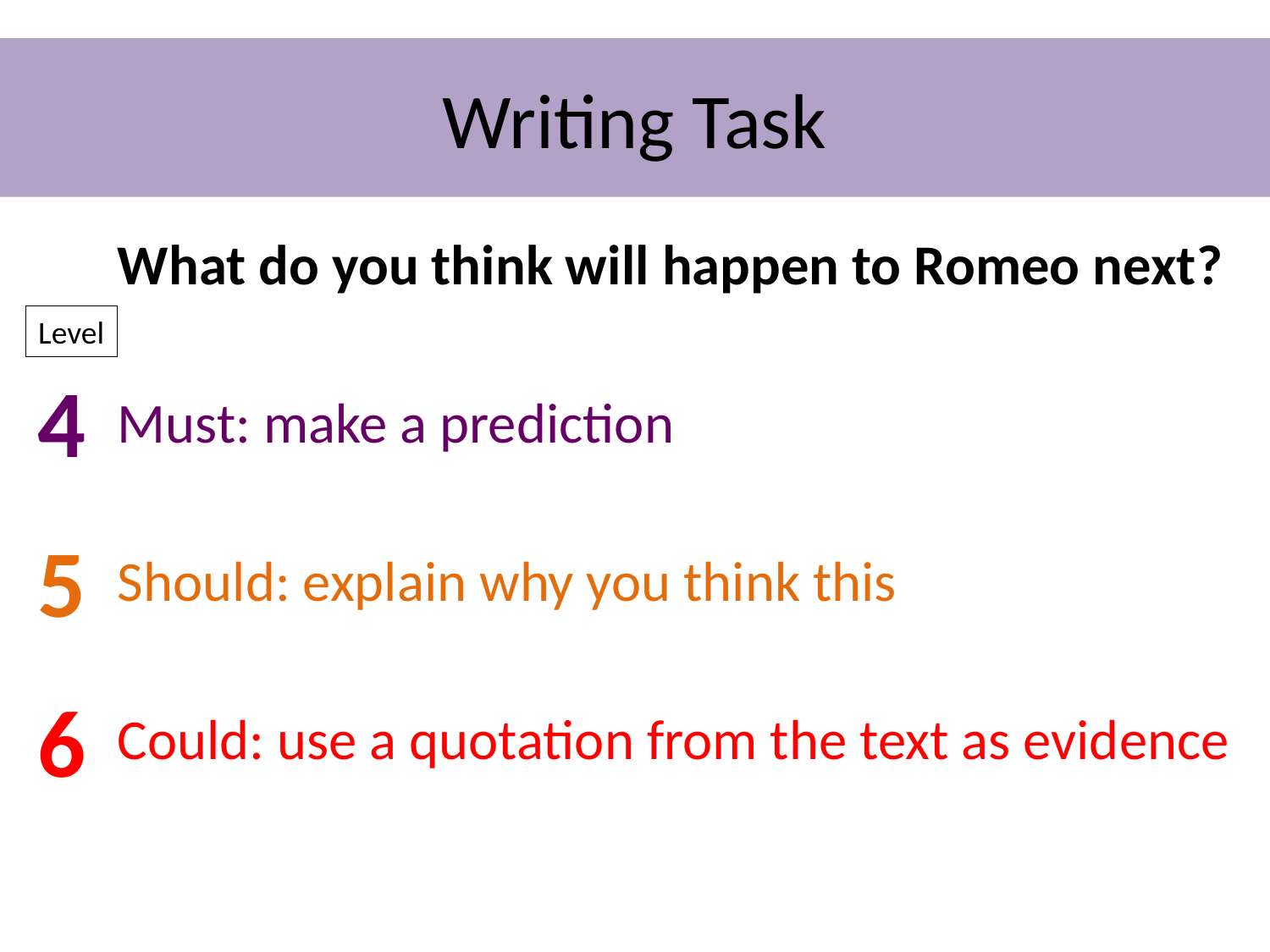

# Writing Task
What do you think will happen to Romeo next?

Must: make a prediction

Should: explain why you think this

Could: use a quotation from the text as evidence
Level
4
5
6